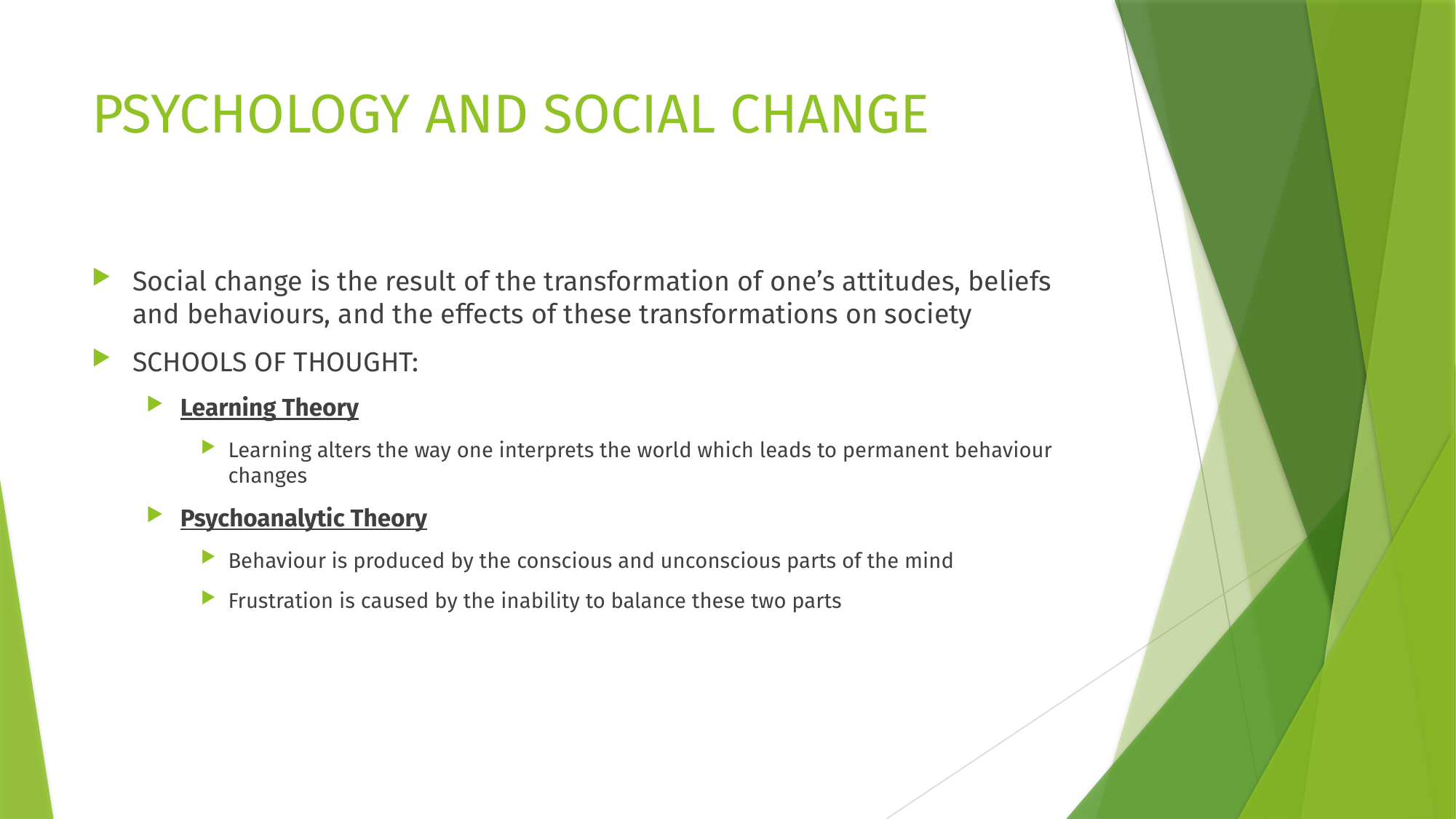

# PSYCHOLOGY AND SOCIAL CHANGE
Social change is the result of the transformation of one’s attitudes, beliefs and behaviours, and the effects of these transformations on society
SCHOOLS OF THOUGHT:
Learning Theory
Learning alters the way one interprets the world which leads to permanent behaviour changes
Psychoanalytic Theory
Behaviour is produced by the conscious and unconscious parts of the mind
Frustration is caused by the inability to balance these two parts